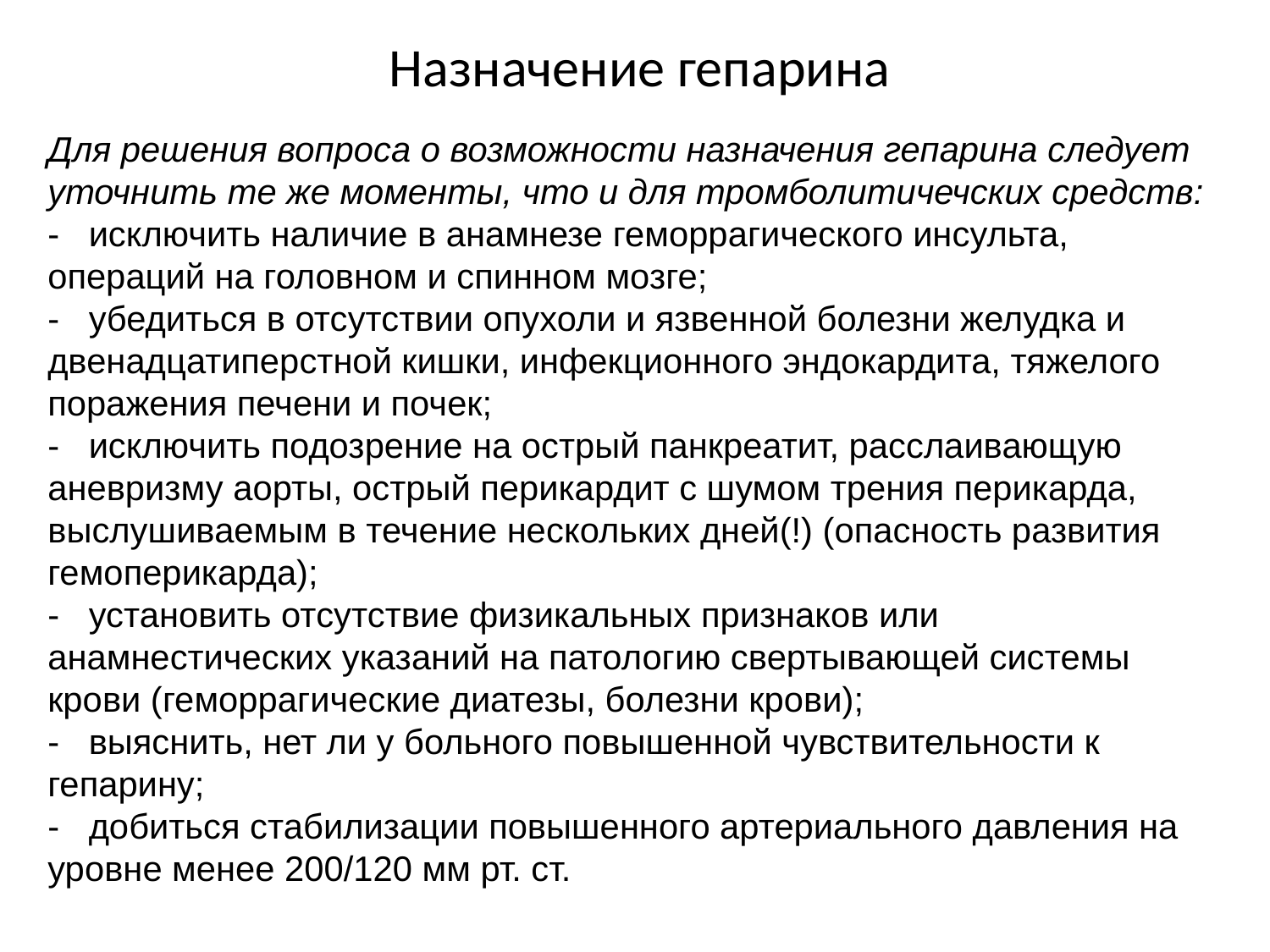

# Назначение гепарина
Для решения вопроса о возможности назначения гепарина следует уточнить те же моменты, что и для тромболитичечских средств:
-   исключить наличие в анамнезе геморрагического инсульта, операций на головном и спинном мозге;
-   убедиться в отсутствии опухоли и язвенной болезни желудка и двенадцатиперстной кишки, инфекционного эндокардита, тяжелого поражения печени и почек;
-   исключить подозрение на острый панкреатит, расслаивающую аневризму аорты, острый перикардит с шумом трения перикарда, выслушиваемым в течение нескольких дней(!) (опасность развития гемоперикарда);
-   установить отсутствие физикальных признаков или анамнестических указаний на патологию свертывающей системы крови (геморрагические диатезы, болезни крови);
-   выяснить, нет ли у больного повышенной чувствительности к гепарину;
-   добиться стабилизации повышенного артериального давления на уровне менее 200/120 мм рт. ст.